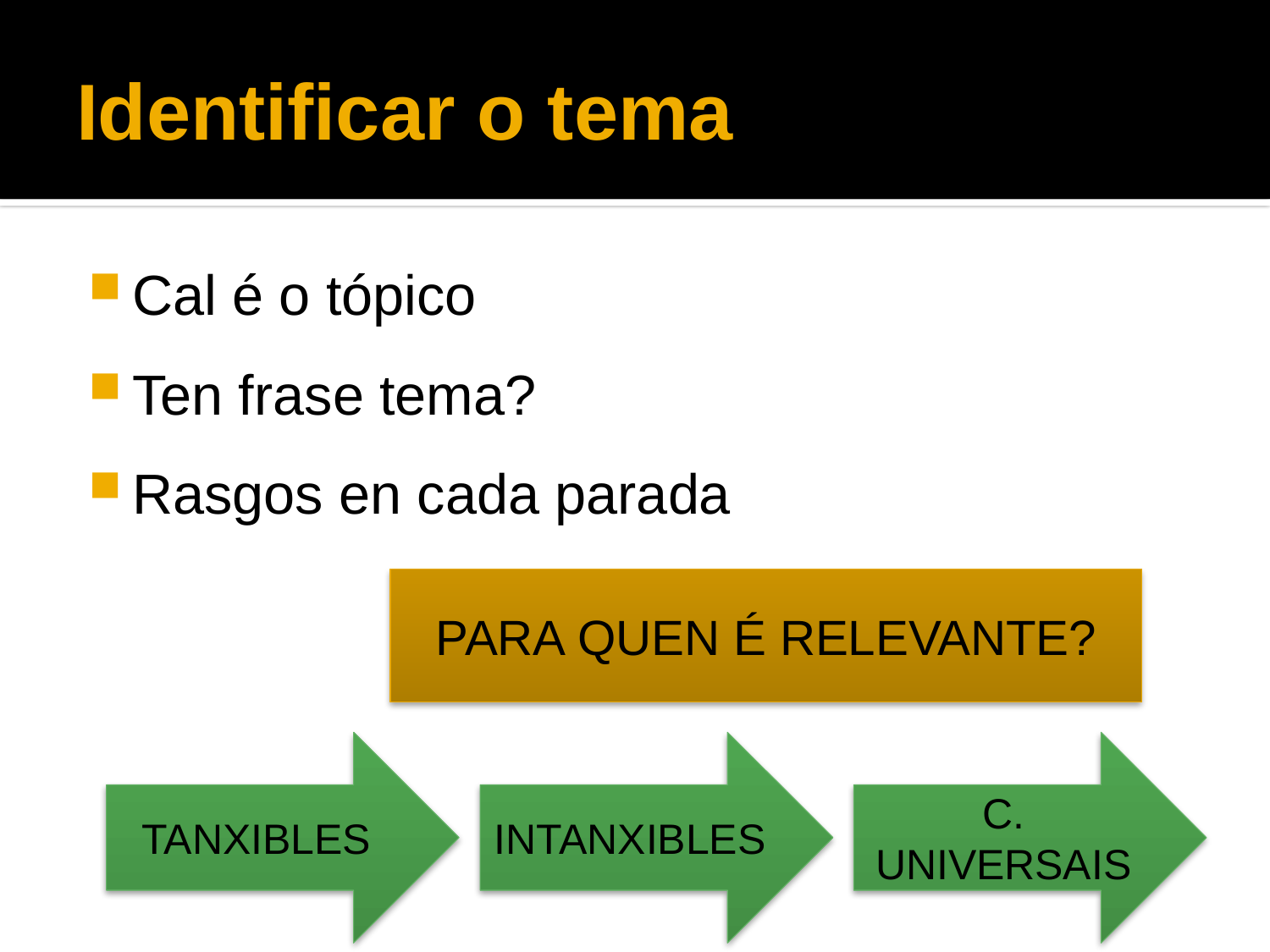

# Identificar o tema
Cal é o tópico
Ten frase tema?
Rasgos en cada parada

PARA QUEN É RELEVANTE?
TANXIBLES
INTANXIBLES
C. UNIVERSAIS